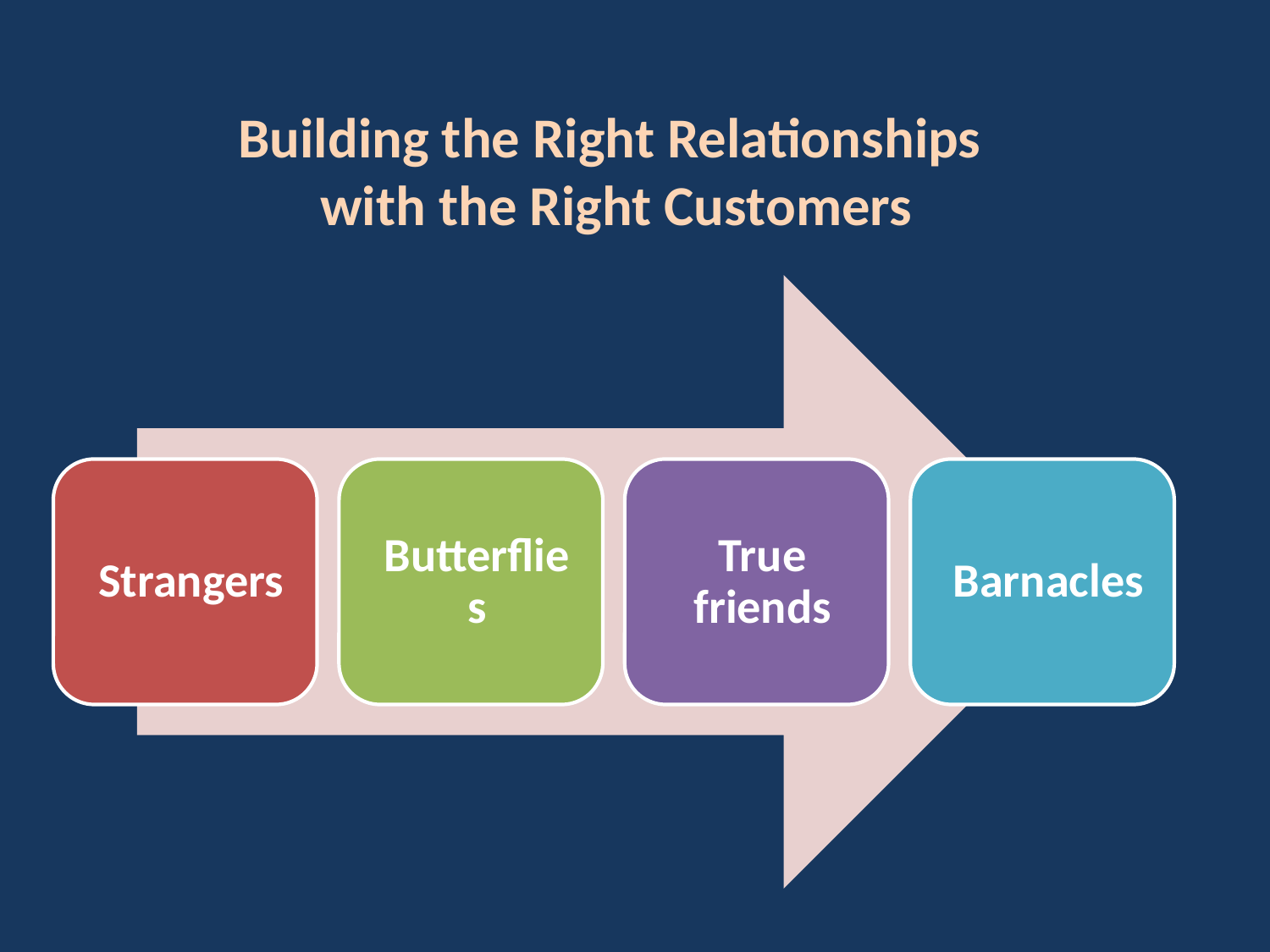

Building the Right Relationships
with the Right Customers
Strangers
Butterflies
True friends
Barnacles